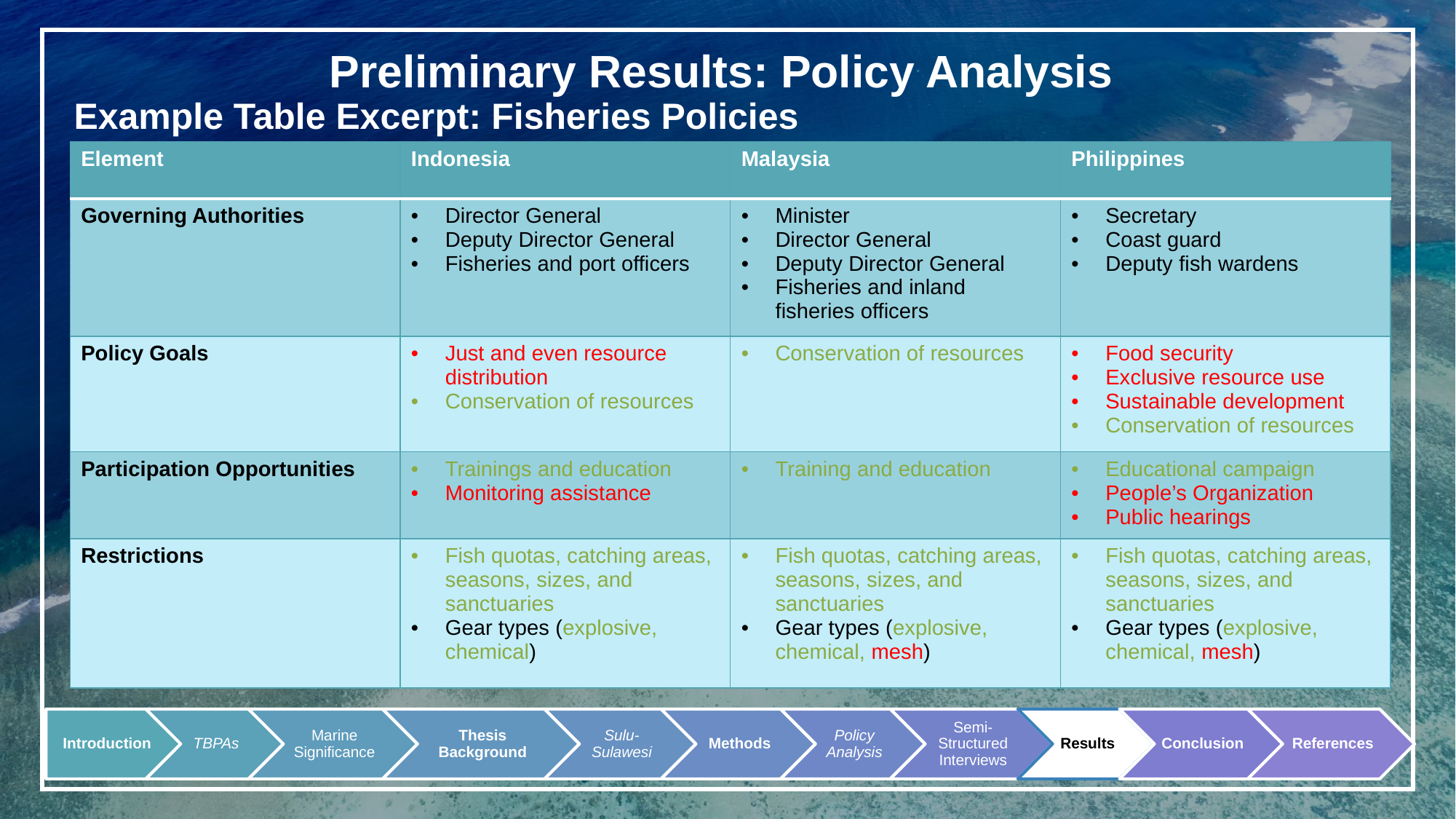

# Preliminary Results: Policy Analysis
Example Table Excerpt: Fisheries Policies

| Element | Indonesia | Malaysia | Philippines |
| --- | --- | --- | --- |
| Governing Authorities | Director General Deputy Director General Fisheries and port officers | Minister Director General Deputy Director General Fisheries and inland fisheries officers | Secretary Coast guard Deputy fish wardens |
| Policy Goals | Just and even resource distribution Conservation of resources | Conservation of resources | Food security Exclusive resource use Sustainable development Conservation of resources |
| Participation Opportunities | Trainings and education Monitoring assistance | Training and education | Educational campaign People’s Organization Public hearings |
| Restrictions | Fish quotas, catching areas, seasons, sizes, and sanctuaries Gear types (explosive, chemical) | Fish quotas, catching areas, seasons, sizes, and sanctuaries Gear types (explosive, chemical, mesh) | Fish quotas, catching areas, seasons, sizes, and sanctuaries Gear types (explosive, chemical, mesh) |
Introduction
TBPAs
Marine Significance
Thesis Background
Sulu-Sulawesi
Methods
Policy Analysis
Semi-Structured Interviews
Results
Conclusion
References